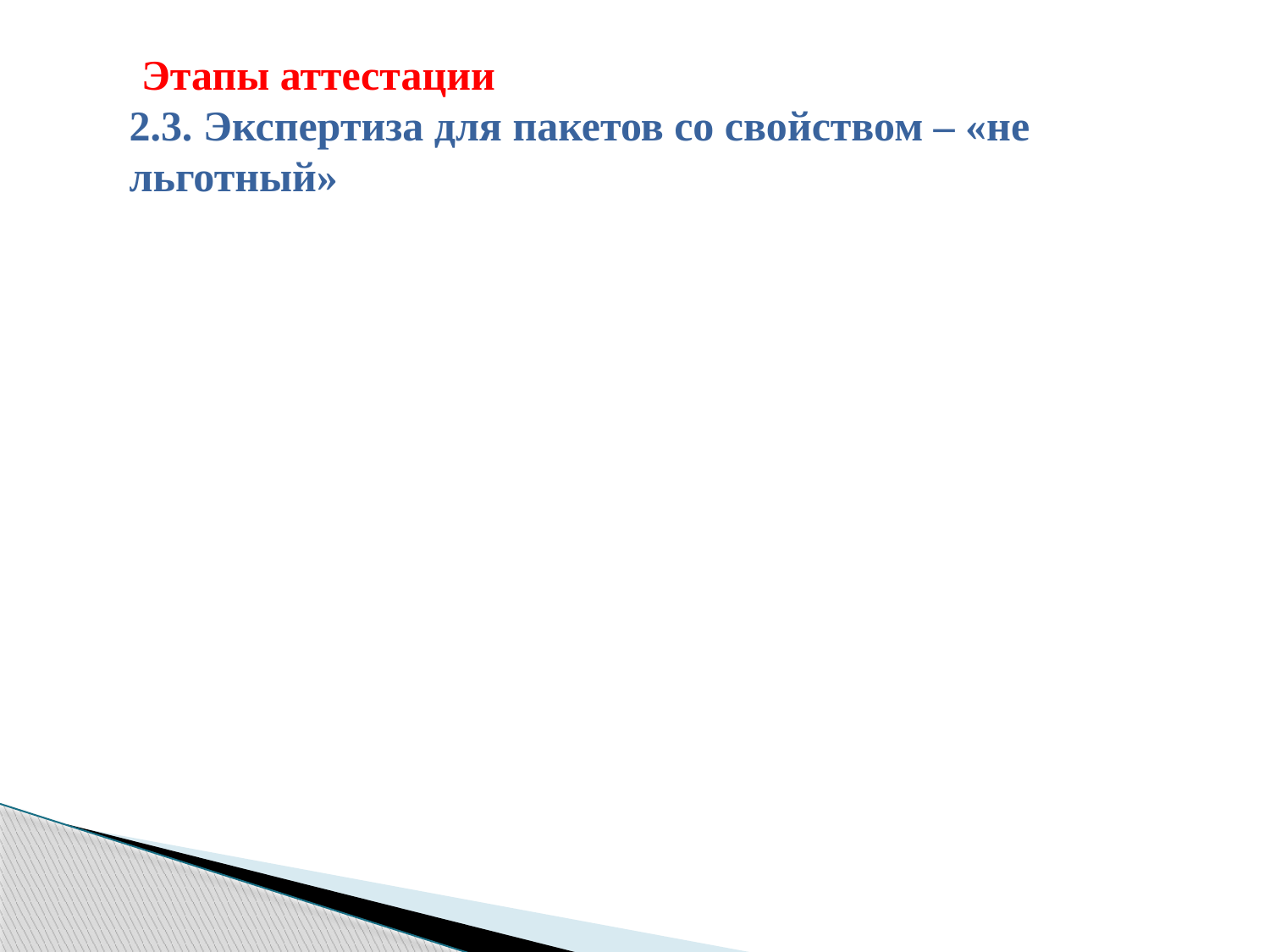

Этапы аттестации
2.3. Экспертиза для пакетов со свойством – «не льготный»